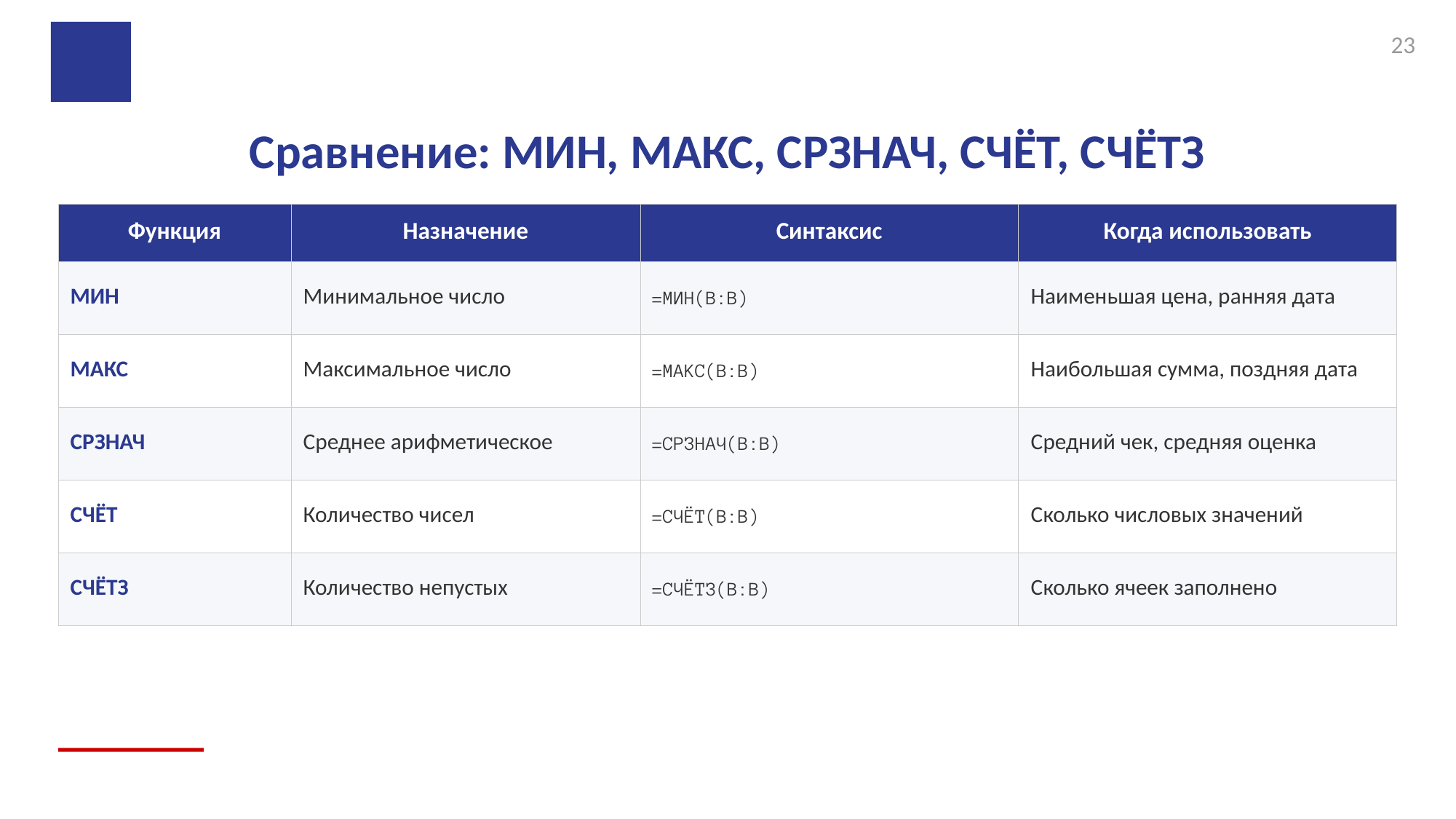

23

Сравнение: МИН, МАКС, СРЗНАЧ, СЧЁТ, СЧЁТЗ
| Функция | Назначение | Синтаксис | Когда использовать |
| --- | --- | --- | --- |
| МИН | Минимальное число | =МИН(B:B) | Наименьшая цена, ранняя дата |
| МАКС | Максимальное число | =МАКС(B:B) | Наибольшая сумма, поздняя дата |
| СРЗНАЧ | Среднее арифметическое | =СРЗНАЧ(B:B) | Средний чек, средняя оценка |
| СЧЁТ | Количество чисел | =СЧЁТ(B:B) | Сколько числовых значений |
| СЧЁТЗ | Количество непустых | =СЧЁТЗ(B:B) | Сколько ячеек заполнено |